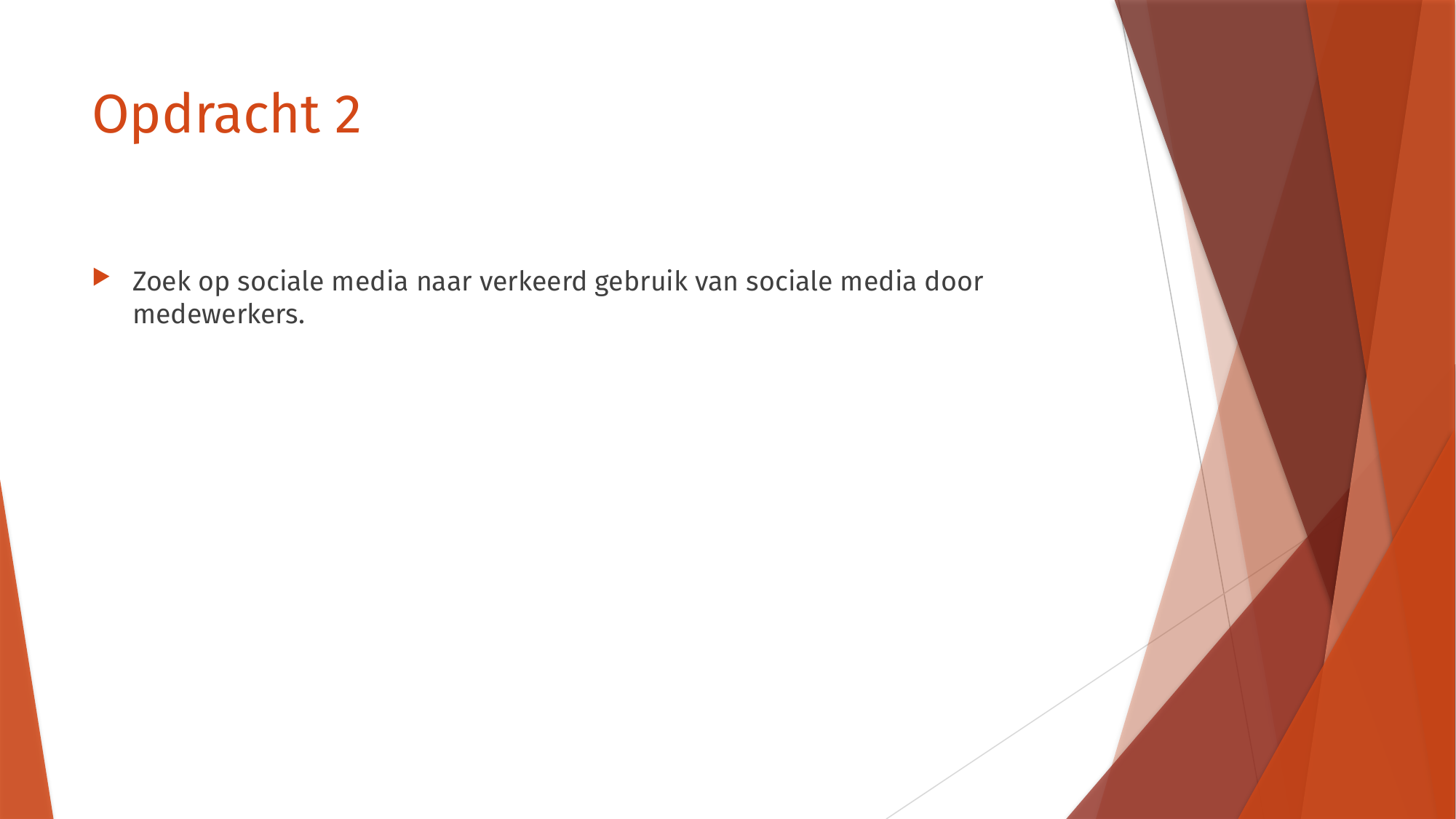

# Opdracht 2
Zoek op sociale media naar verkeerd gebruik van sociale media door medewerkers.